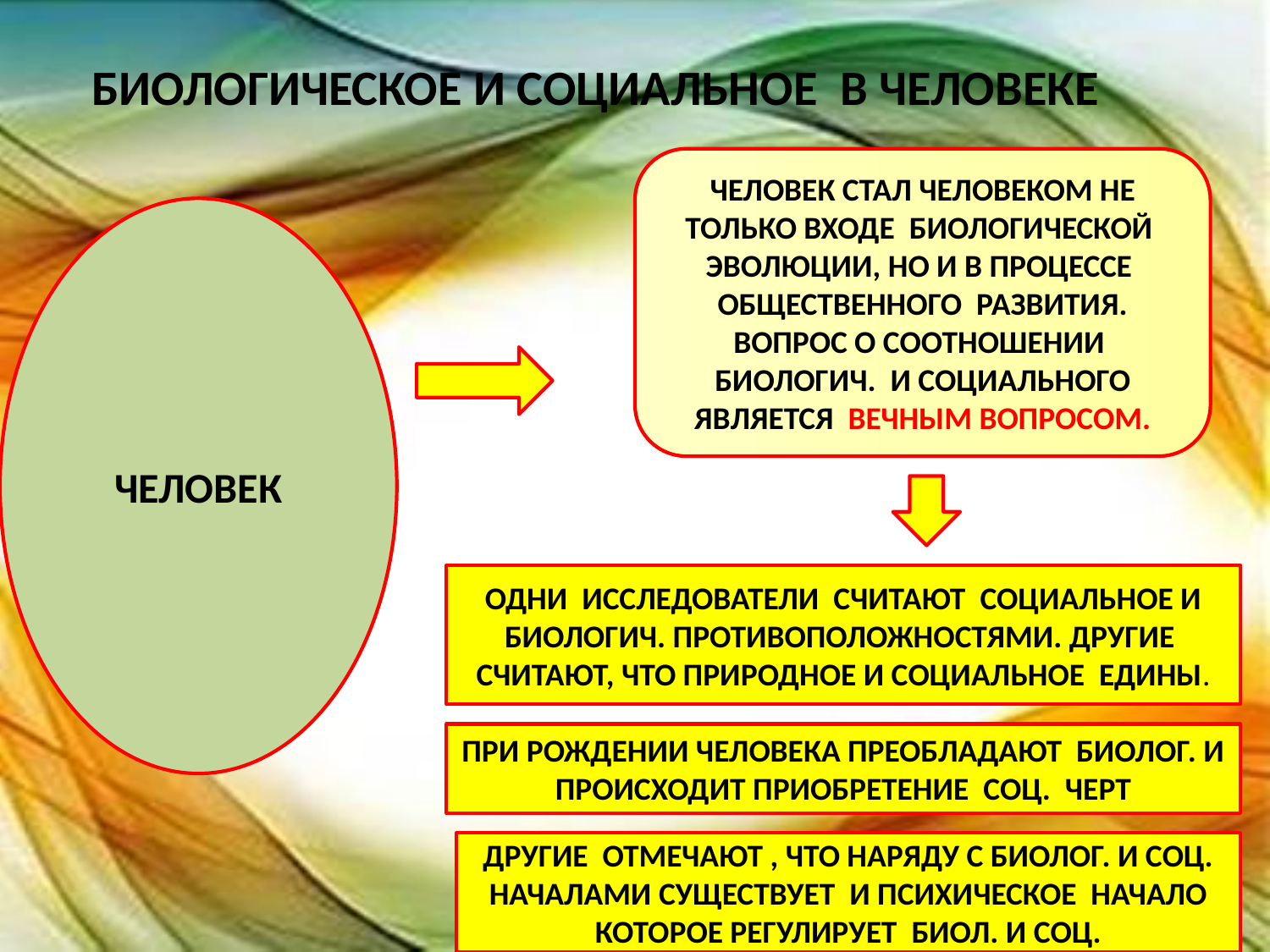

#
БИОЛОГИЧЕСКОЕ И СОЦИАЛЬНОЕ  В ЧЕЛОВЕКЕ
ЧЕЛОВЕК СТАЛ ЧЕЛОВЕКОМ НЕ ТОЛЬКО ВХОДЕ  БИОЛОГИЧЕСКОЙ  ЭВОЛЮЦИИ, НО И В ПРОЦЕССЕ  ОБЩЕСТВЕННОГО  РАЗВИТИЯ. ВОПРОС О СООТНОШЕНИИ  БИОЛОГИЧ.  И СОЦИАЛЬНОГО ЯВЛЯЕТСЯ  ВЕЧНЫМ ВОПРОСОМ.
ЧЕЛОВЕК

ОДНИ  ИССЛЕДОВАТЕЛИ  СЧИТАЮТ  СОЦИАЛЬНОЕ И БИОЛОГИЧ. ПРОТИВОПОЛОЖНОСТЯМИ. ДРУГИЕ  СЧИТАЮТ, ЧТО ПРИРОДНОЕ И СОЦИАЛЬНОЕ  ЕДИНЫ.
ПРИ РОЖДЕНИИ ЧЕЛОВЕКА ПРЕОБЛАДАЮТ  БИОЛОГ. И ПРОИСХОДИТ ПРИОБРЕТЕНИЕ  СОЦ.  ЧЕРТ
ДРУГИЕ  ОТМЕЧАЮТ , ЧТО НАРЯДУ С БИОЛОГ. И СОЦ. НАЧАЛАМИ СУЩЕСТВУЕТ  И ПСИХИЧЕСКОЕ  НАЧАЛО КОТОРОЕ РЕГУЛИРУЕТ  БИОЛ. И СОЦ.